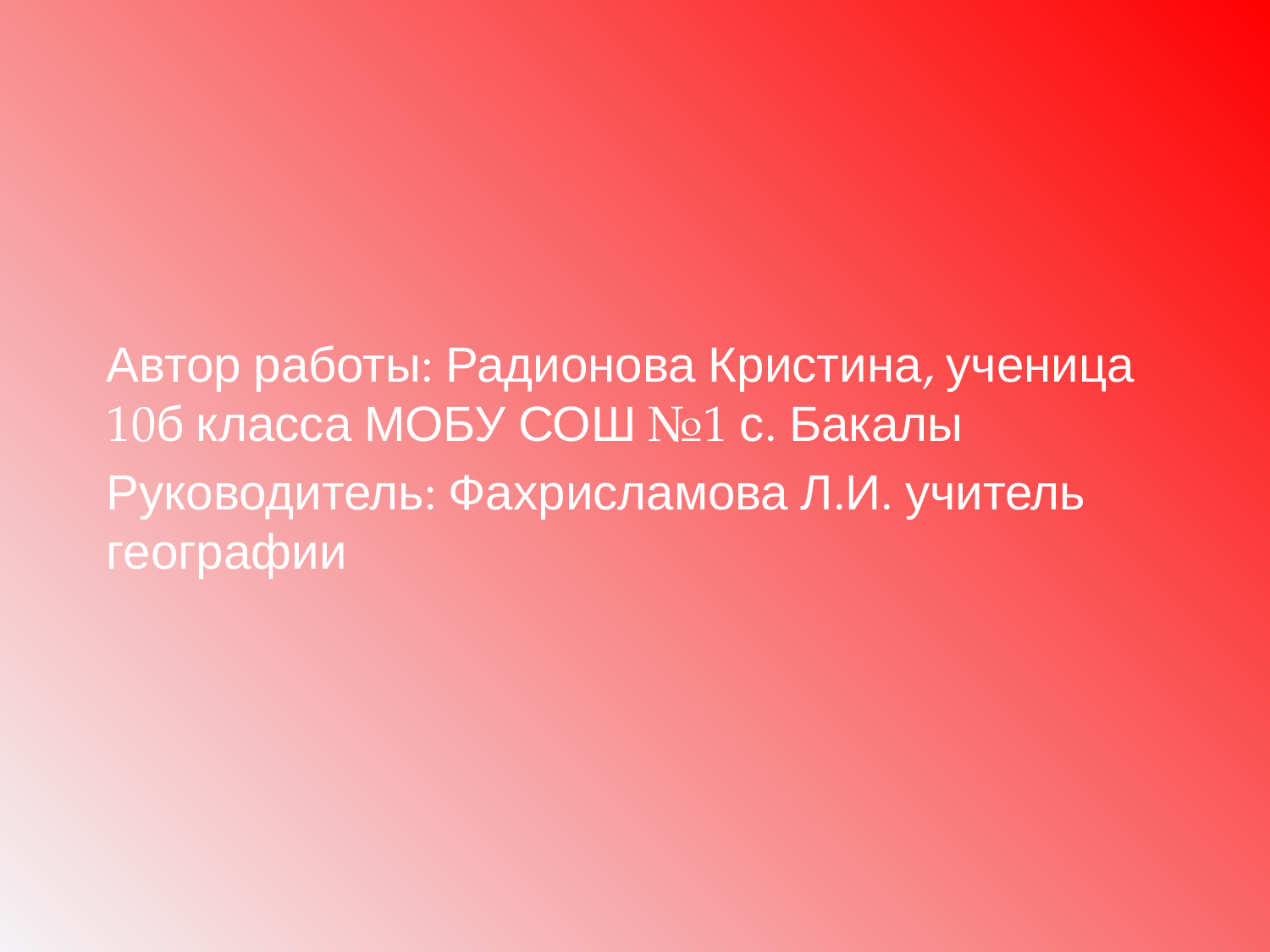

Автор работы: Радионова Кристина, ученица 10б класса МОБУ СОШ №1 с. Бакалы
Руководитель: Фахрисламова Л.И. учитель географии